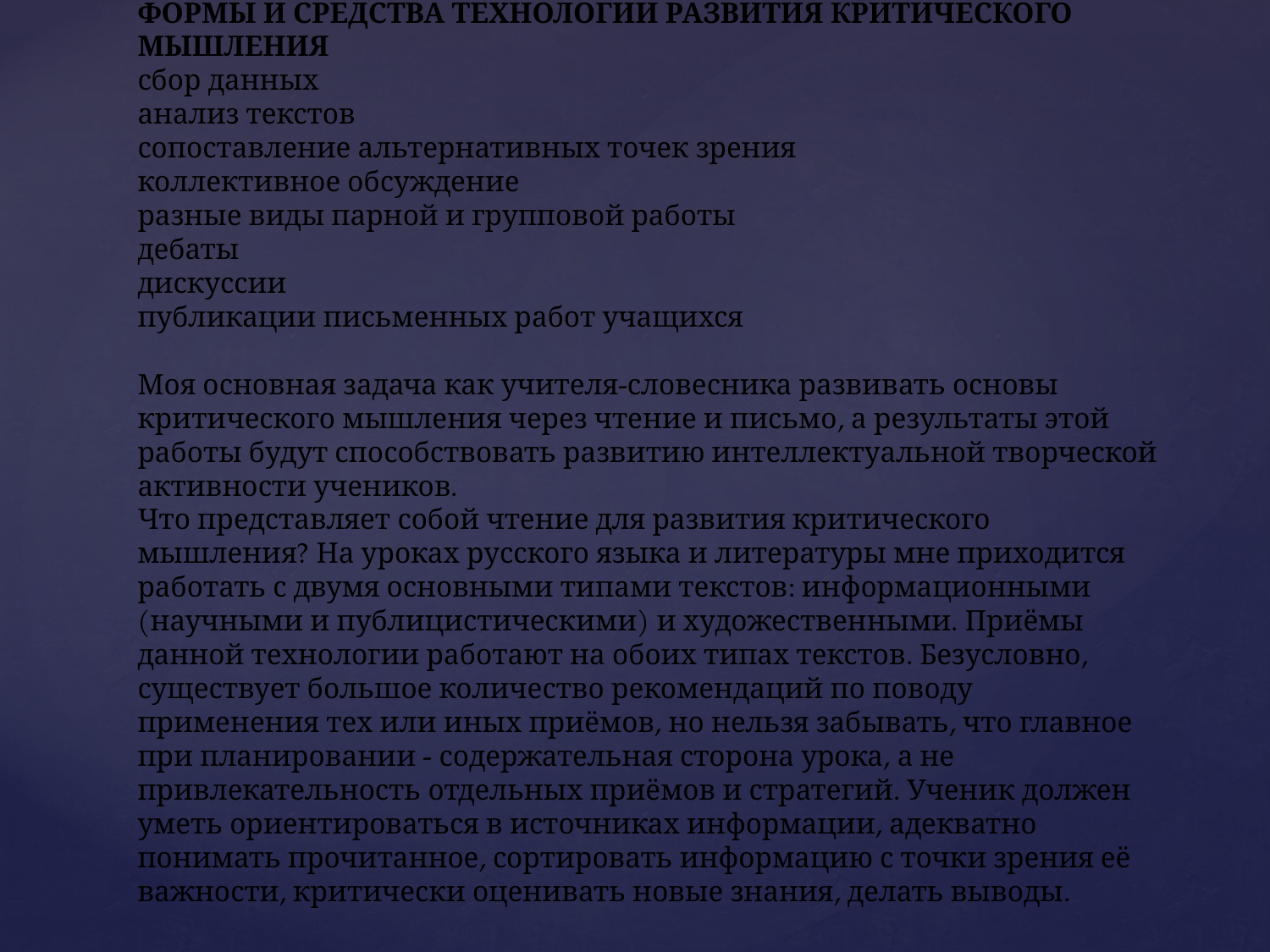

# ФОРМЫ И СРЕДСТВА ТЕХНОЛОГИИ РАЗВИТИЯ КРИТИЧЕСКОГО МЫШЛЕНИЯ сбор данных анализ текстов сопоставление альтернативных точек зрения коллективное обсуждение разные виды парной и групповой работы дебаты дискуссии публикации письменных работ учащихся Моя основная задача как учителя-словесника развивать основы критического мышления через чтение и письмо, а результаты этой работы будут способствовать развитию интеллектуальной творческой активности учеников. Что представляет собой чтение для развития критического мышления? На уроках русского языка и литературы мне приходится работать с двумя основными типами текстов: информационными (научными и публицистическими) и художественными. Приёмы данной технологии работают на обоих типах текстов. Безусловно, существует большое количество рекомендаций по поводу применения тех или иных приёмов, но нельзя забывать, что главное при планировании - содержательная сторона урока, а не привлекательность отдельных приёмов и стратегий. Ученик должен уметь ориентироваться в источниках информации, адекватно понимать прочитанное, сортировать информацию с точки зрения её важности, критически оценивать новые знания, делать выводы.